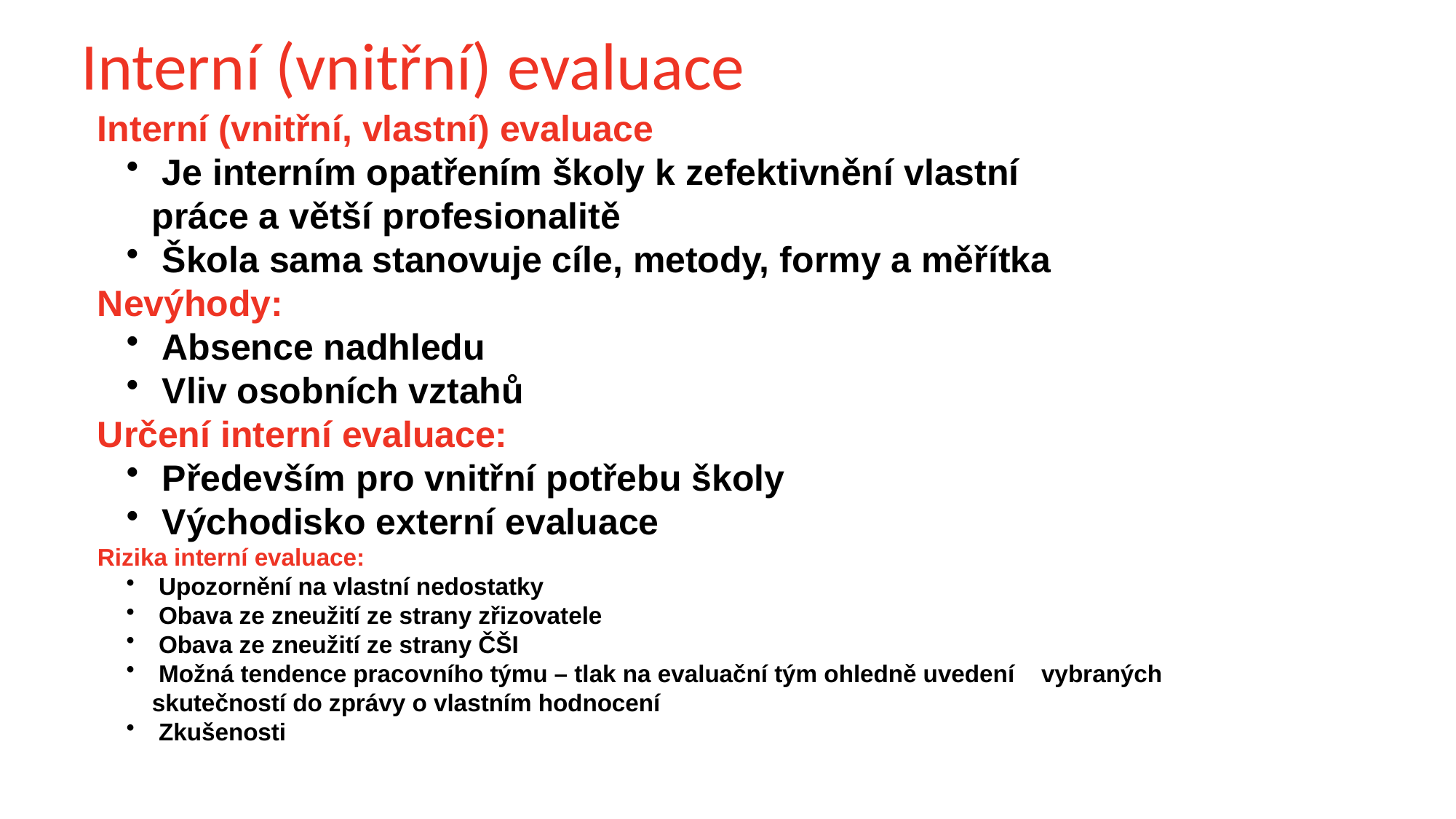

Interní (vnitřní) evaluace
Interní (vnitřní, vlastní) evaluace
 Je interním opatřením školy k zefektivnění vlastní 	práce a větší profesionalitě
 Škola sama stanovuje cíle, metody, formy a měřítka
Nevýhody:
 Absence nadhledu
 Vliv osobních vztahů
Určení interní evaluace:
 Především pro vnitřní potřebu školy
 Východisko externí evaluace
Rizika interní evaluace:
 Upozornění na vlastní nedostatky
 Obava ze zneužití ze strany zřizovatele
 Obava ze zneužití ze strany ČŠI
 Možná tendence pracovního týmu – tlak na evaluační tým ohledně uvedení    vybraných skutečností do zprávy o vlastním hodnocení
 Zkušenosti